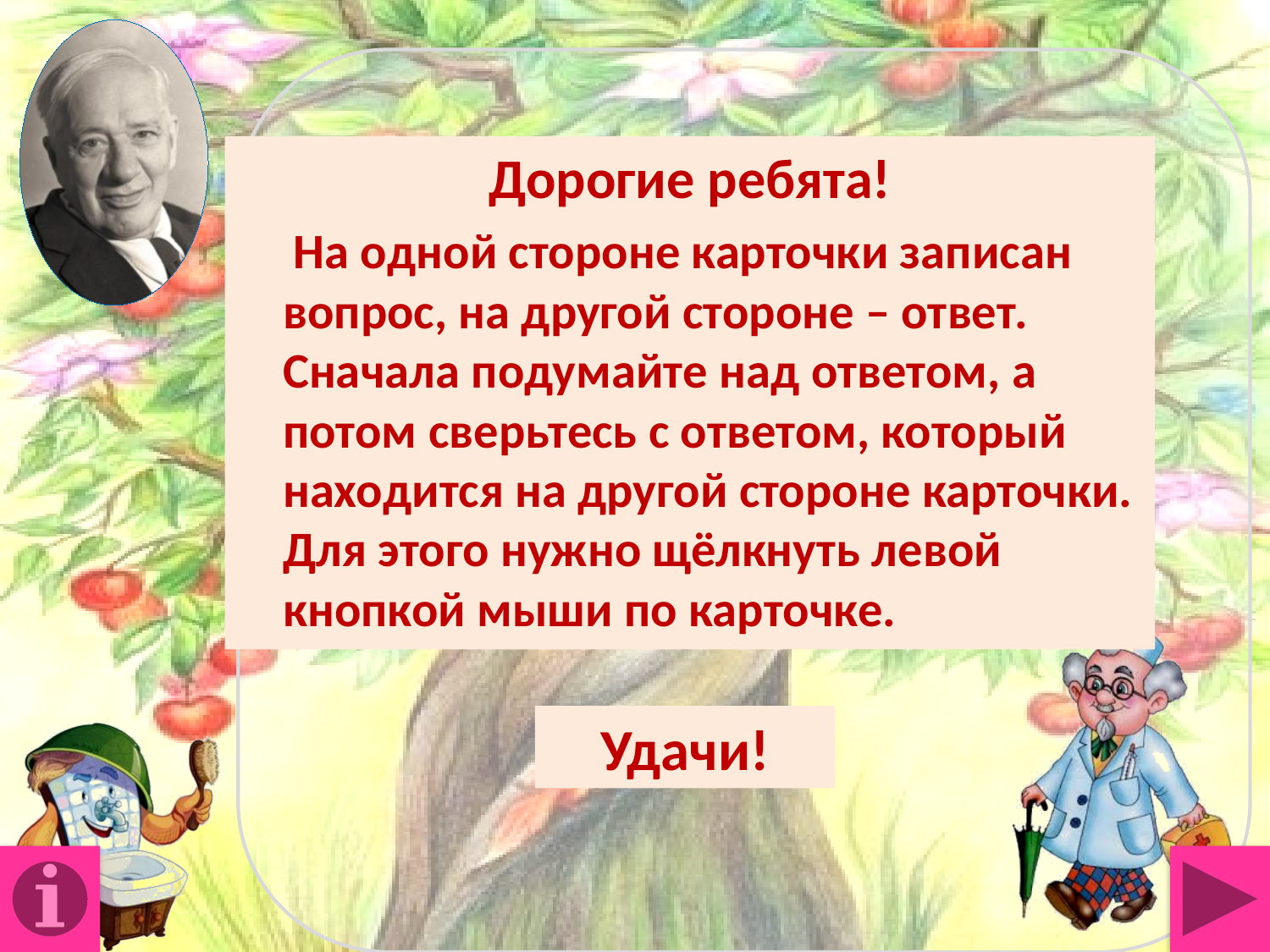

Дорогие ребята!
     На одной стороне карточки записан вопрос, на другой стороне – ответ. Сначала подумайте над ответом, а потом сверьтесь с ответом, который находится на другой стороне карточки. Для этого нужно щёлкнуть левой кнопкой мыши по карточке.

Удачи!